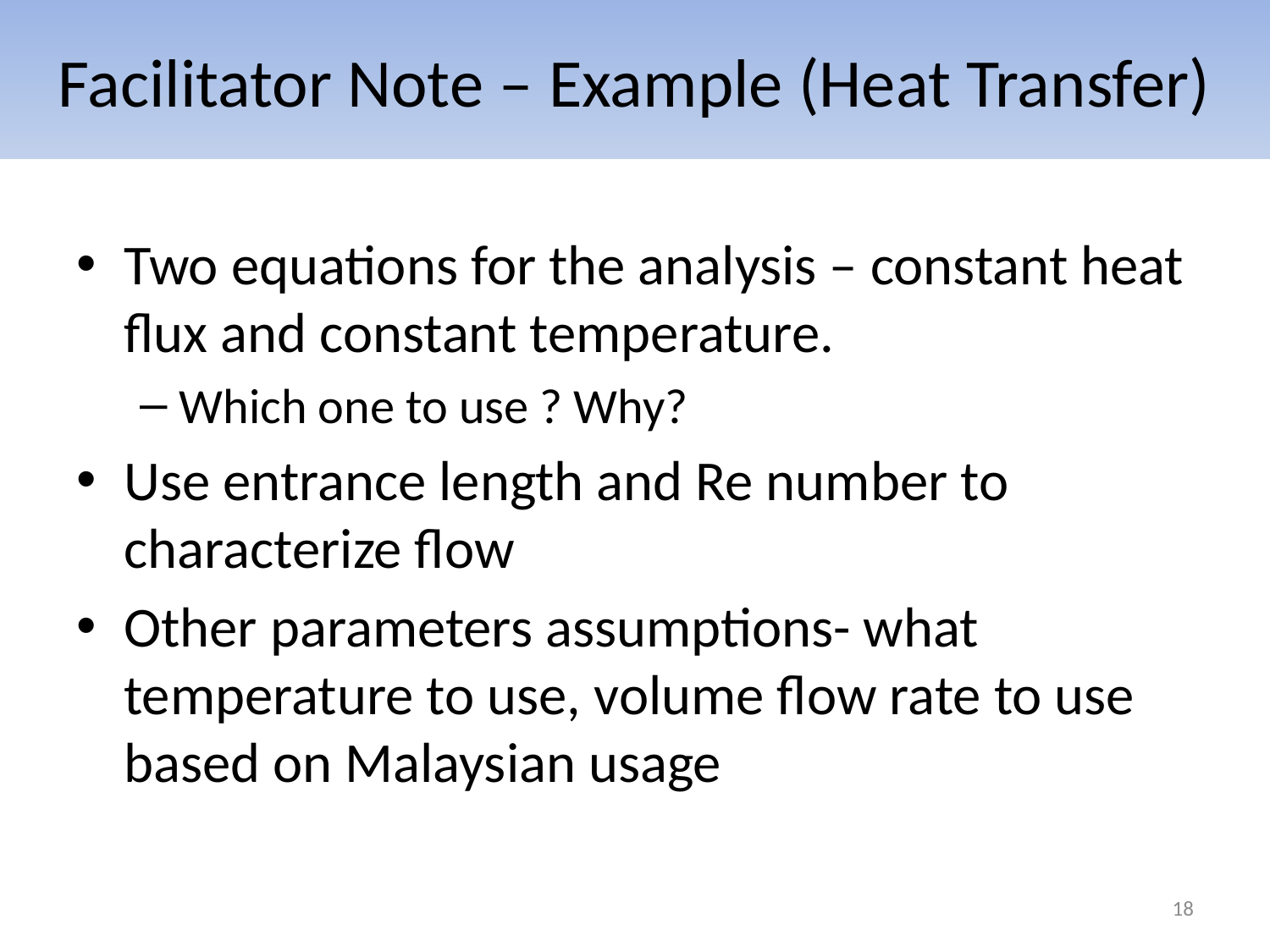

# Facilitator Note – Example (Heat Transfer)
Two equations for the analysis – constant heat flux and constant temperature.
Which one to use ? Why?
Use entrance length and Re number to characterize flow
Other parameters assumptions- what temperature to use, volume flow rate to use based on Malaysian usage
18